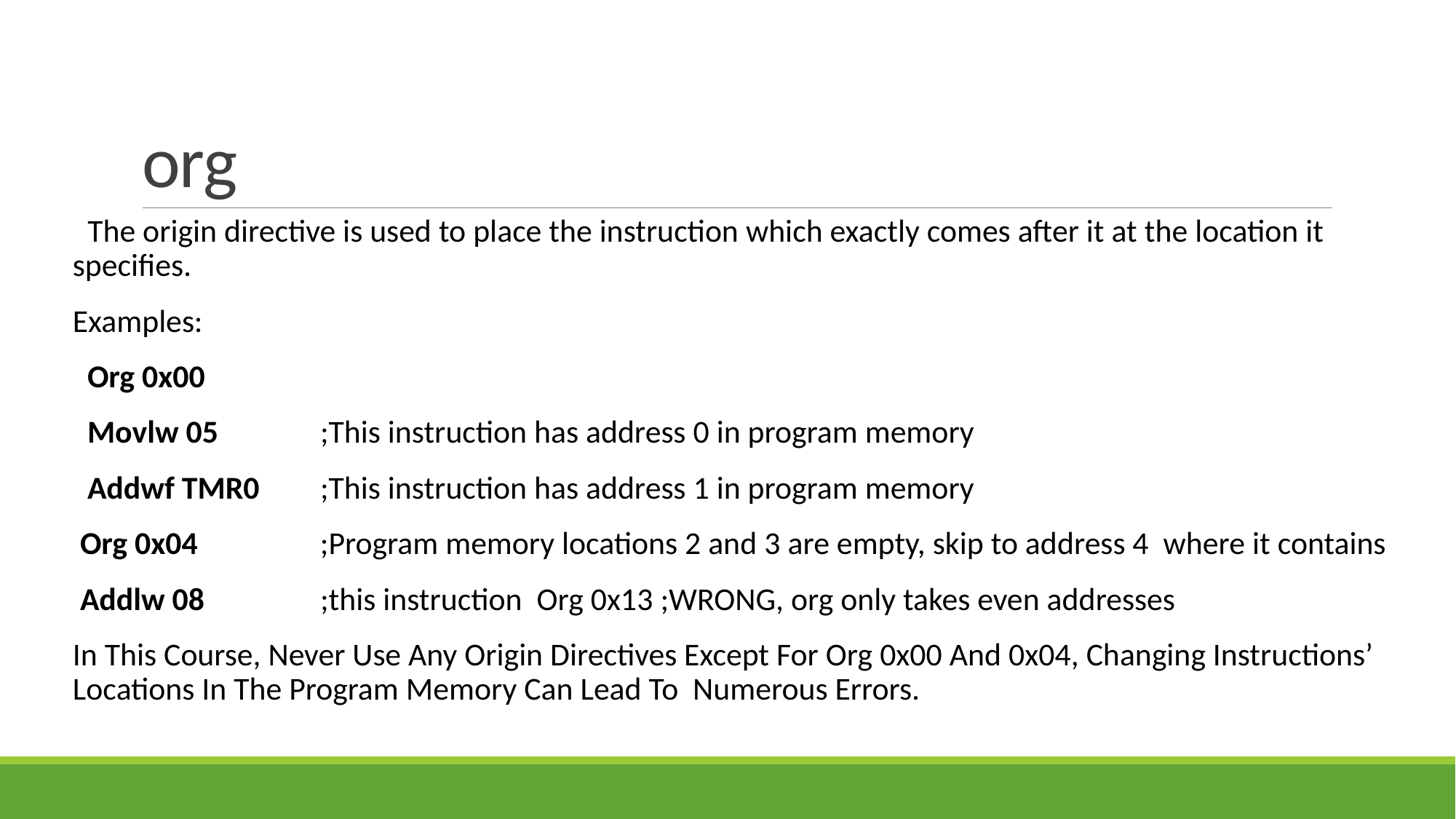

# org
  The origin directive is used to place the instruction which exactly comes after it at the location it specifies.
Examples:
  Org 0x00
  Movlw 05 	    ;This instruction has address 0 in program memory
  Addwf TMR0 	    ;This instruction has address 1 in program memory
 Org 0x04	    ;Program memory locations 2 and 3 are empty, skip to address 4  where it contains
 Addlw 08 	    ;this instruction  Org 0x13 ;WRONG, org only takes even addresses
In This Course, Never Use Any Origin Directives Except For Org 0x00 And 0x04, Changing Instructions’ Locations In The Program Memory Can Lead To  Numerous Errors.